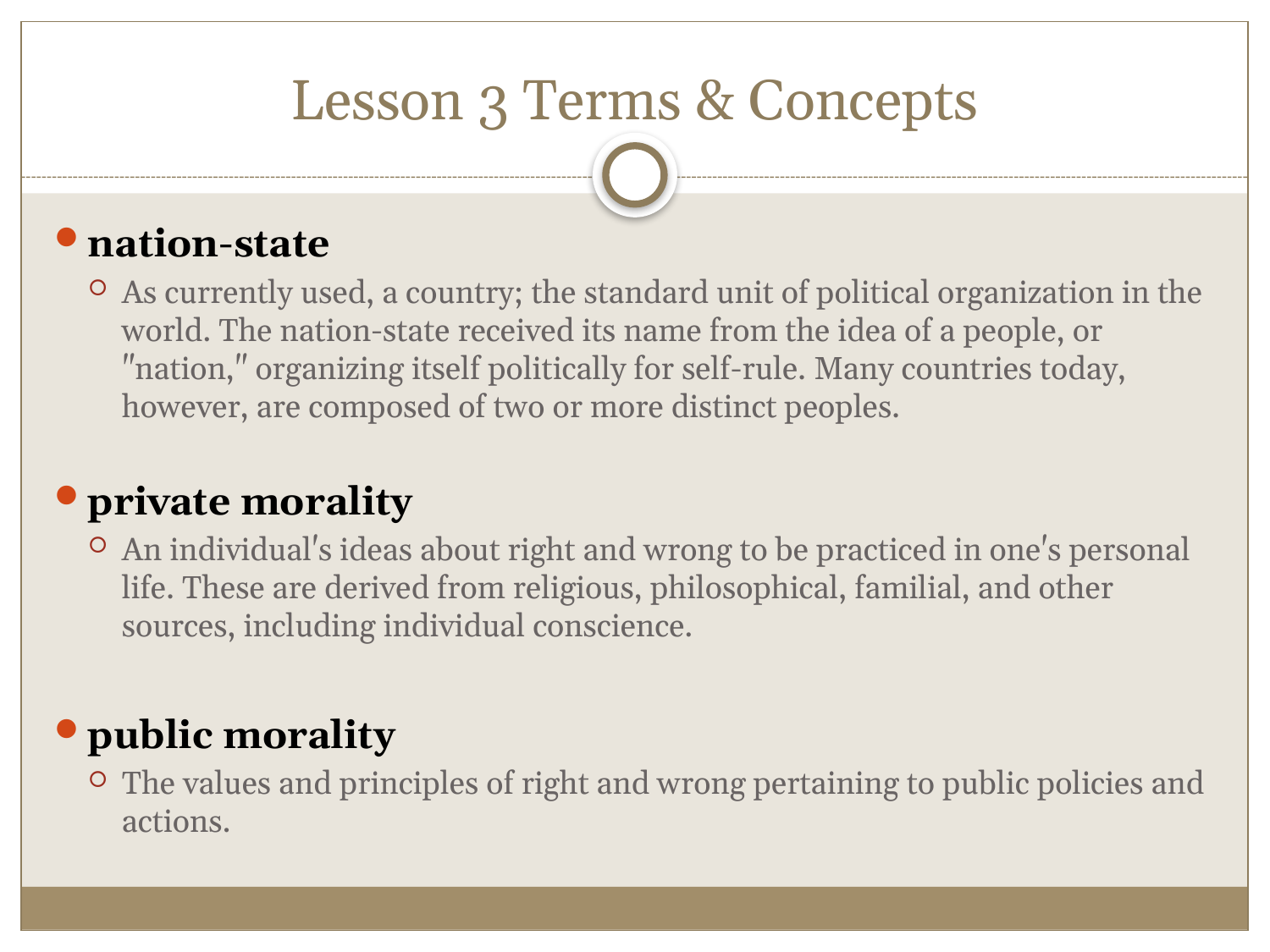

# Lesson 3 Terms & Concepts
nation-state
As currently used, a country; the standard unit of political organization in the world. The nation-state received its name from the idea of a people, or "nation," organizing itself politically for self-rule. Many countries today, however, are composed of two or more distinct peoples.

private morality
An individual's ideas about right and wrong to be practiced in one's personal life. These are derived from religious, philosophical, familial, and other sources, including individual conscience.

public morality
The values and principles of right and wrong pertaining to public policies and actions.